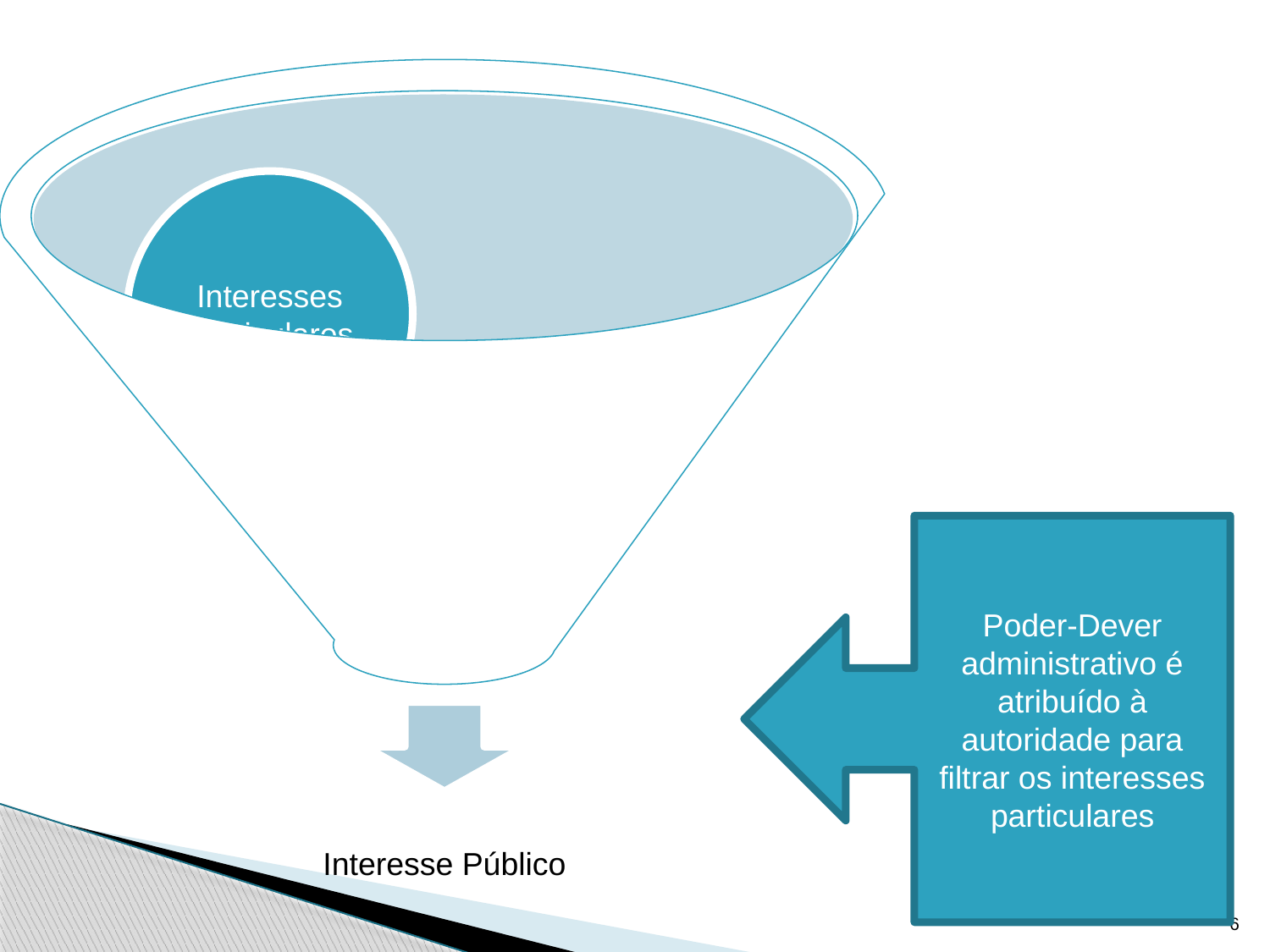

Interesse Público
Interesse Público
Interesses Particulares
Poder-Dever administrativo é atribuído à autoridade para filtrar os interesses particulares
6